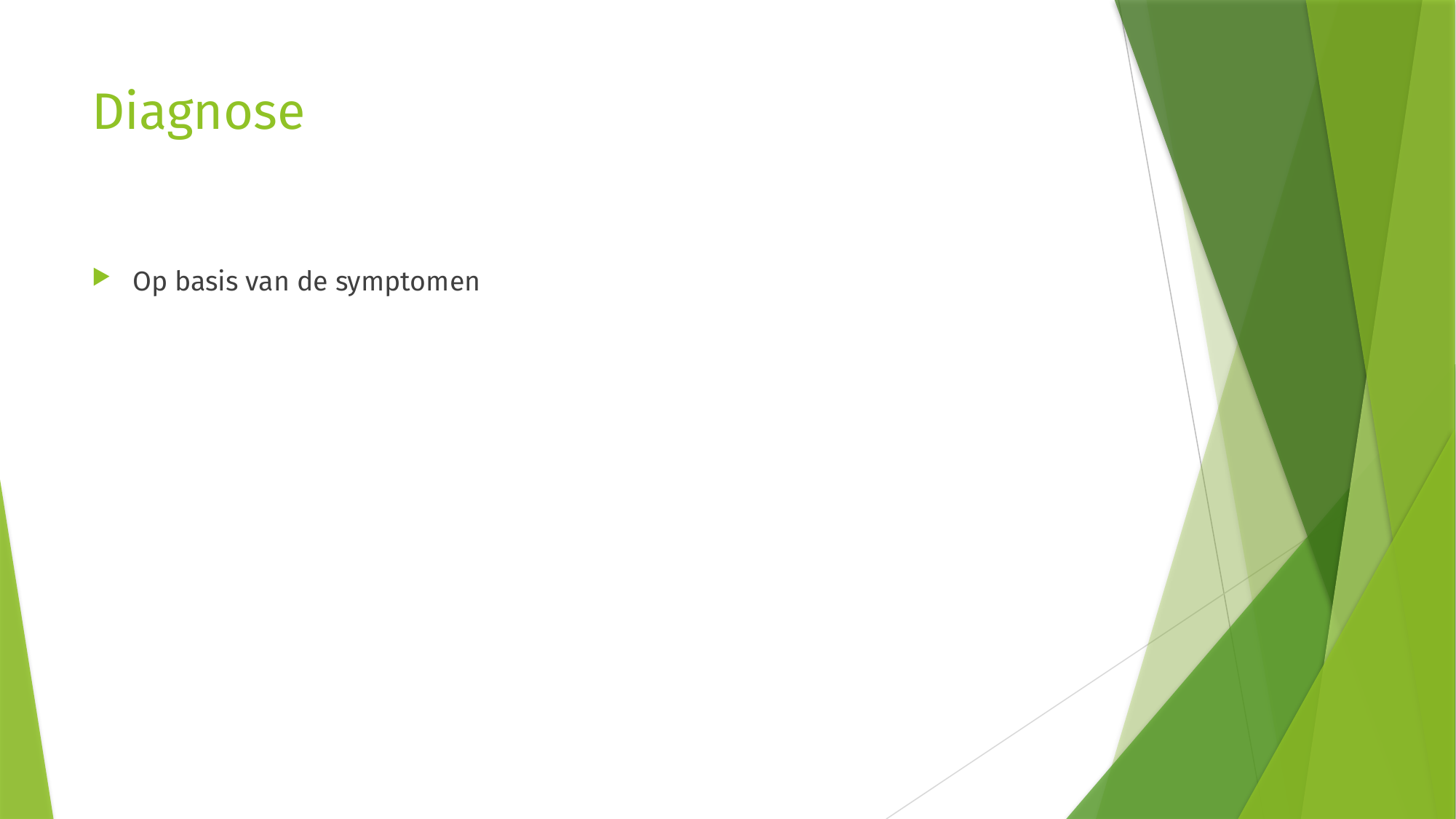

# Diagnose
Op basis van de symptomen